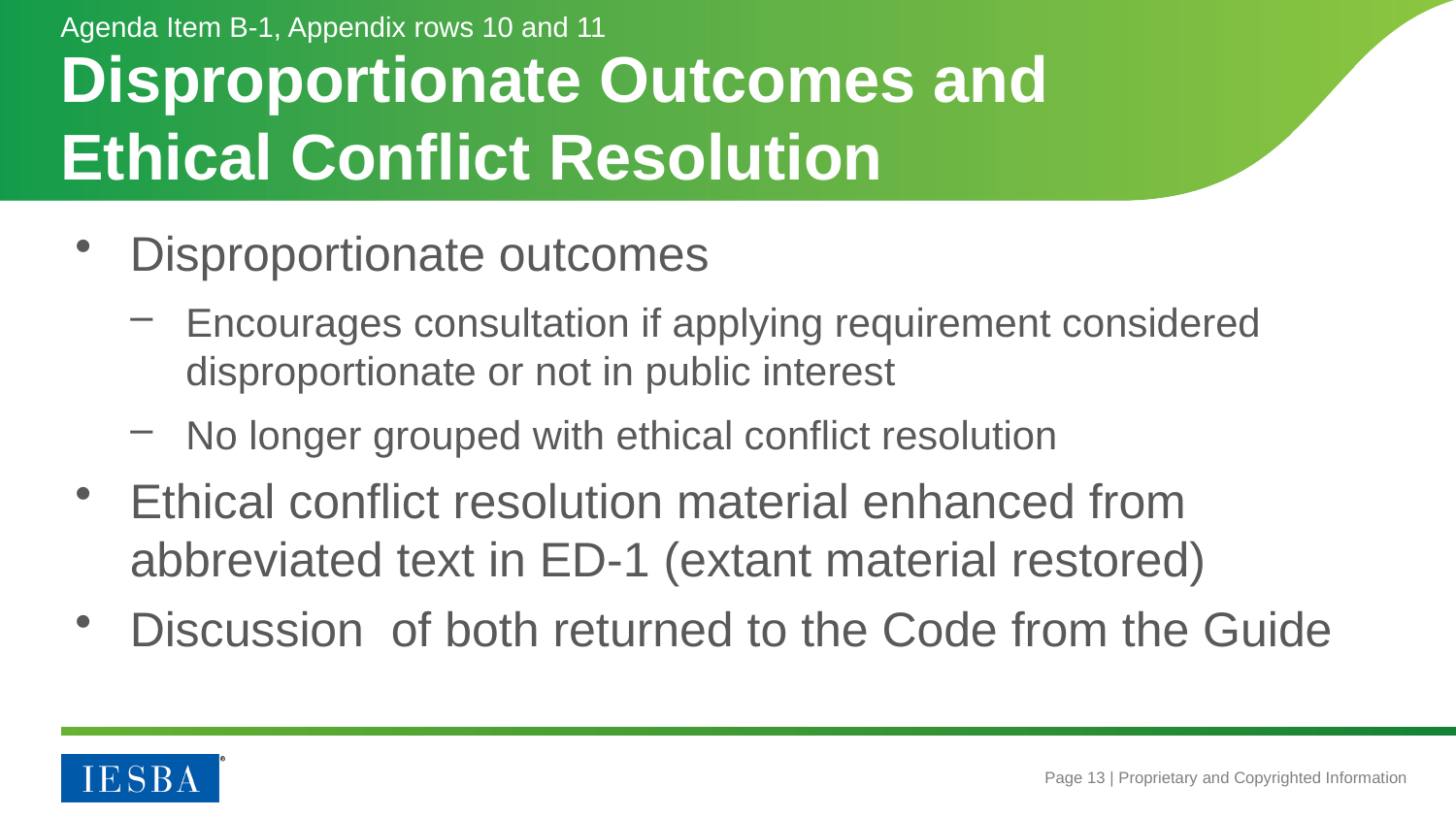

Agenda Item B-1, Appendix rows 10 and 11
# Disproportionate Outcomes and Ethical Conflict Resolution
Disproportionate outcomes
Encourages consultation if applying requirement considered disproportionate or not in public interest
No longer grouped with ethical conflict resolution
Ethical conflict resolution material enhanced from abbreviated text in ED-1 (extant material restored)
Discussion  of both returned to the Code from the Guide